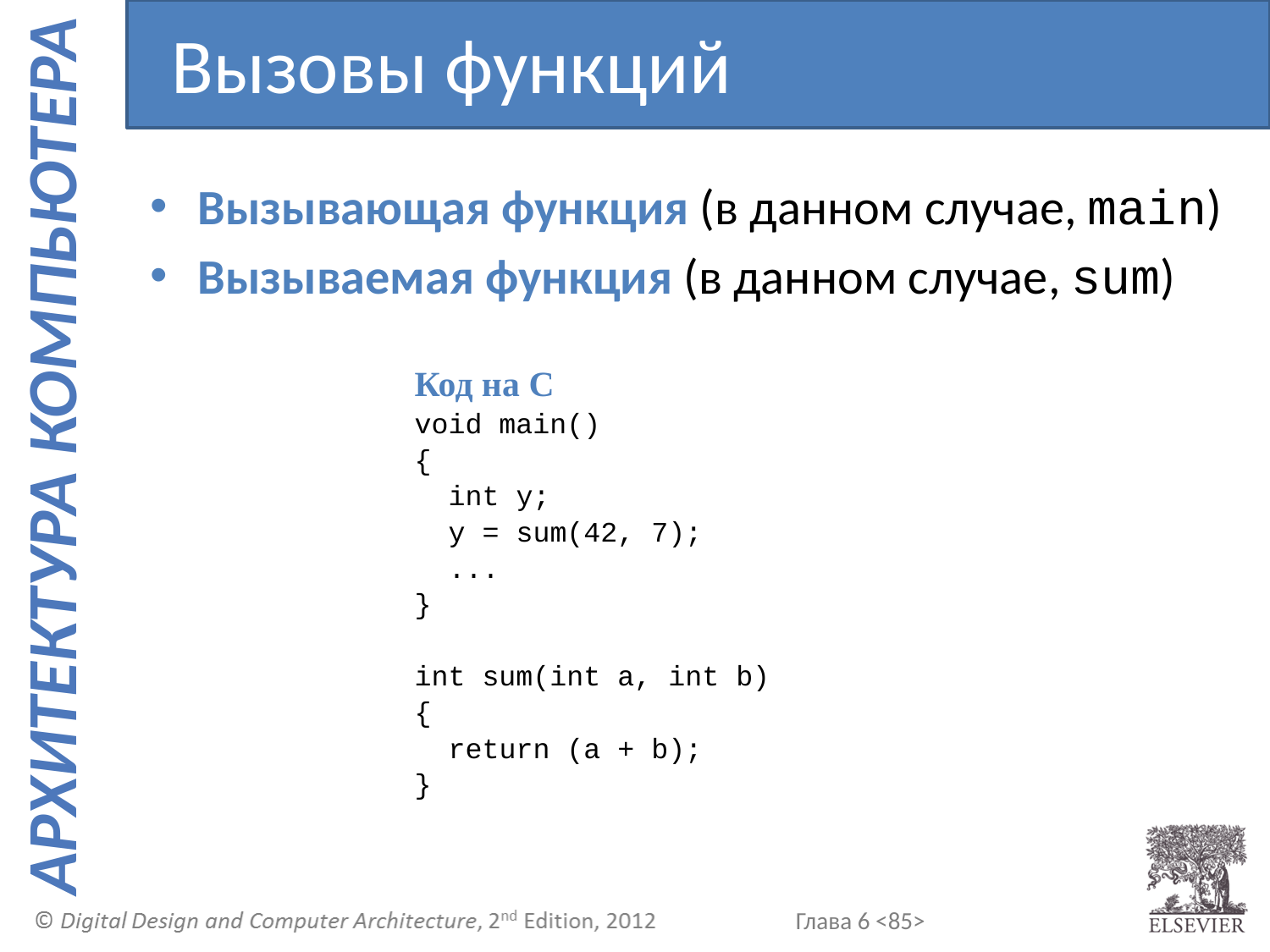

Вызовы функций

Вызывающая функция (в данном случае, main)
Вызываемая функция (в данном случае, sum)
Код на C
void main()
{
  int y;
  y = sum(42, 7);
  ...
}

int sum(int a, int b)
{
  return (a + b);
}